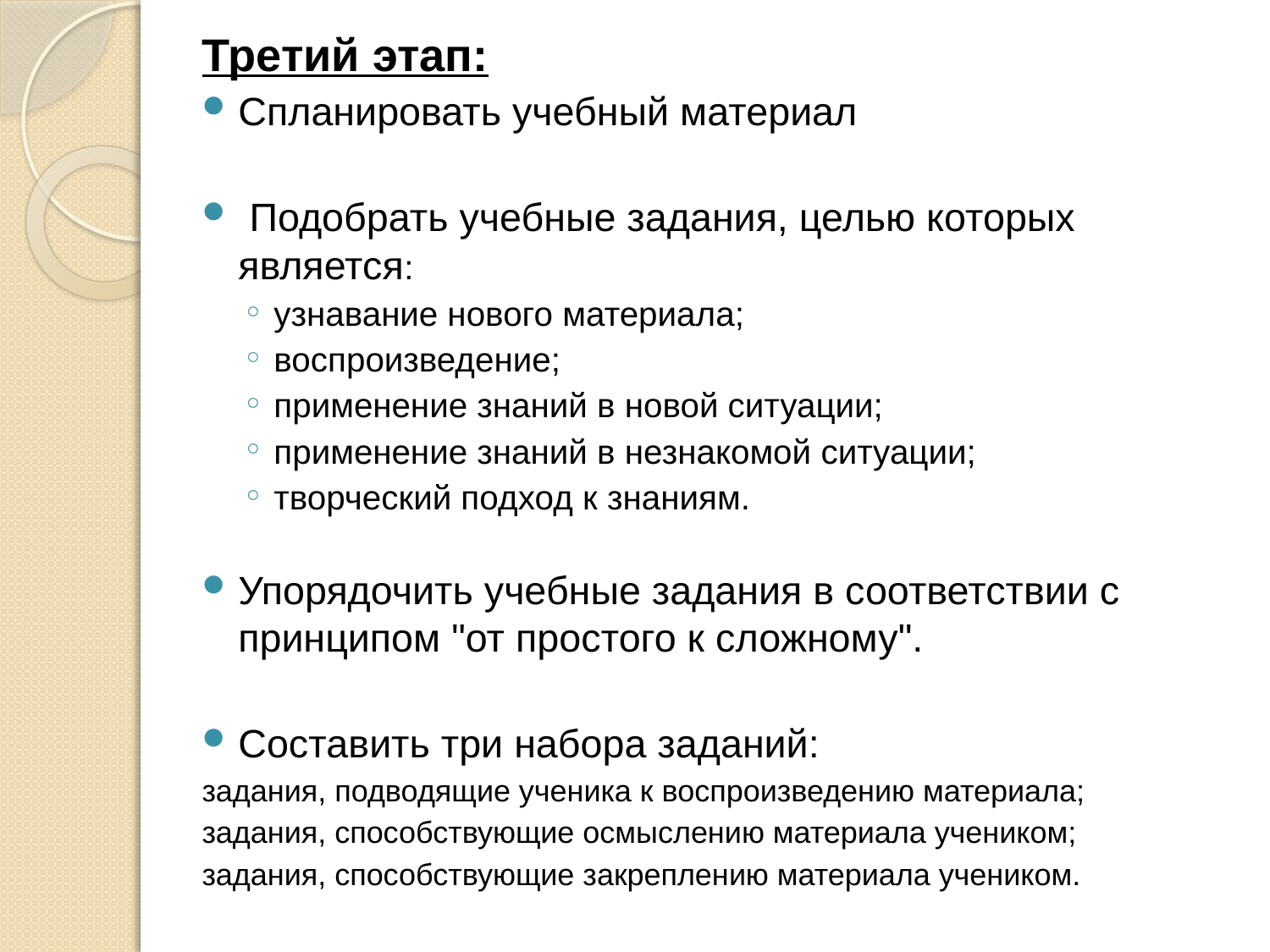

Третий этап:
Спланировать учебный материал

 Подобрать учебные задания, целью которых является:
узнавание нового материала;
воспроизведение;
применение знаний в новой ситуации;
применение знаний в незнакомой ситуации;
творческий подход к знаниям.

Упорядочить учебные задания в соответствии с принципом "от простого к сложному".

Составить три набора заданий:
задания, подводящие ученика к воспроизведению материала;
задания, способствующие осмыслению материала учеником;
задания, способствующие закреплению материала учеником.